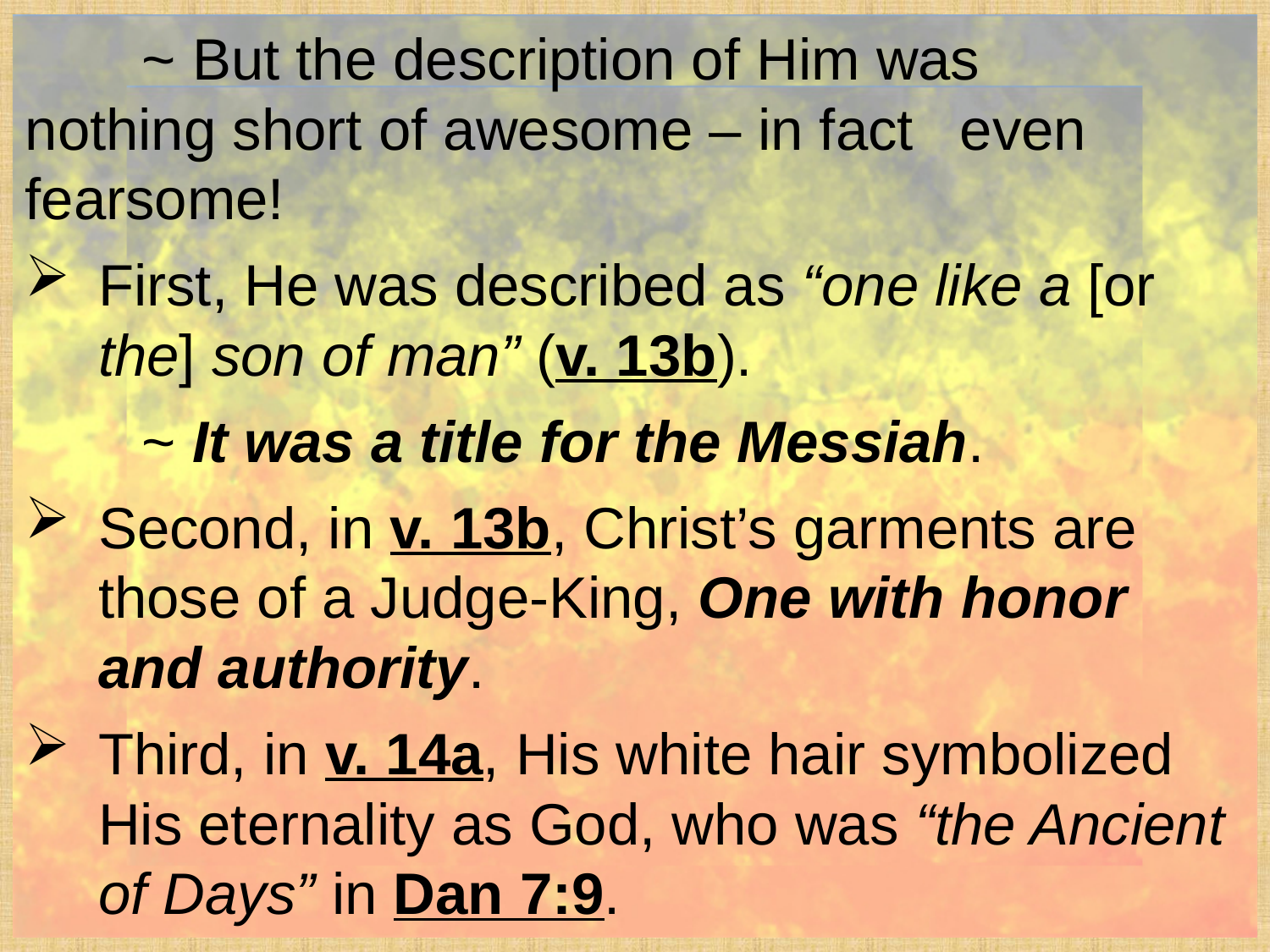

~ But the description of Him was 				nothing short of awesome – in fact 			even fearsome!
First, He was described as “one like a [or the] son of man” (v. 13b).
	~ It was a title for the Messiah.
Second, in v. 13b, Christ’s garments are those of a Judge-King, One with honor and authority.
Third, in v. 14a, His white hair symbolized His eternality as God, who was “the Ancient of Days” in Dan 7:9.